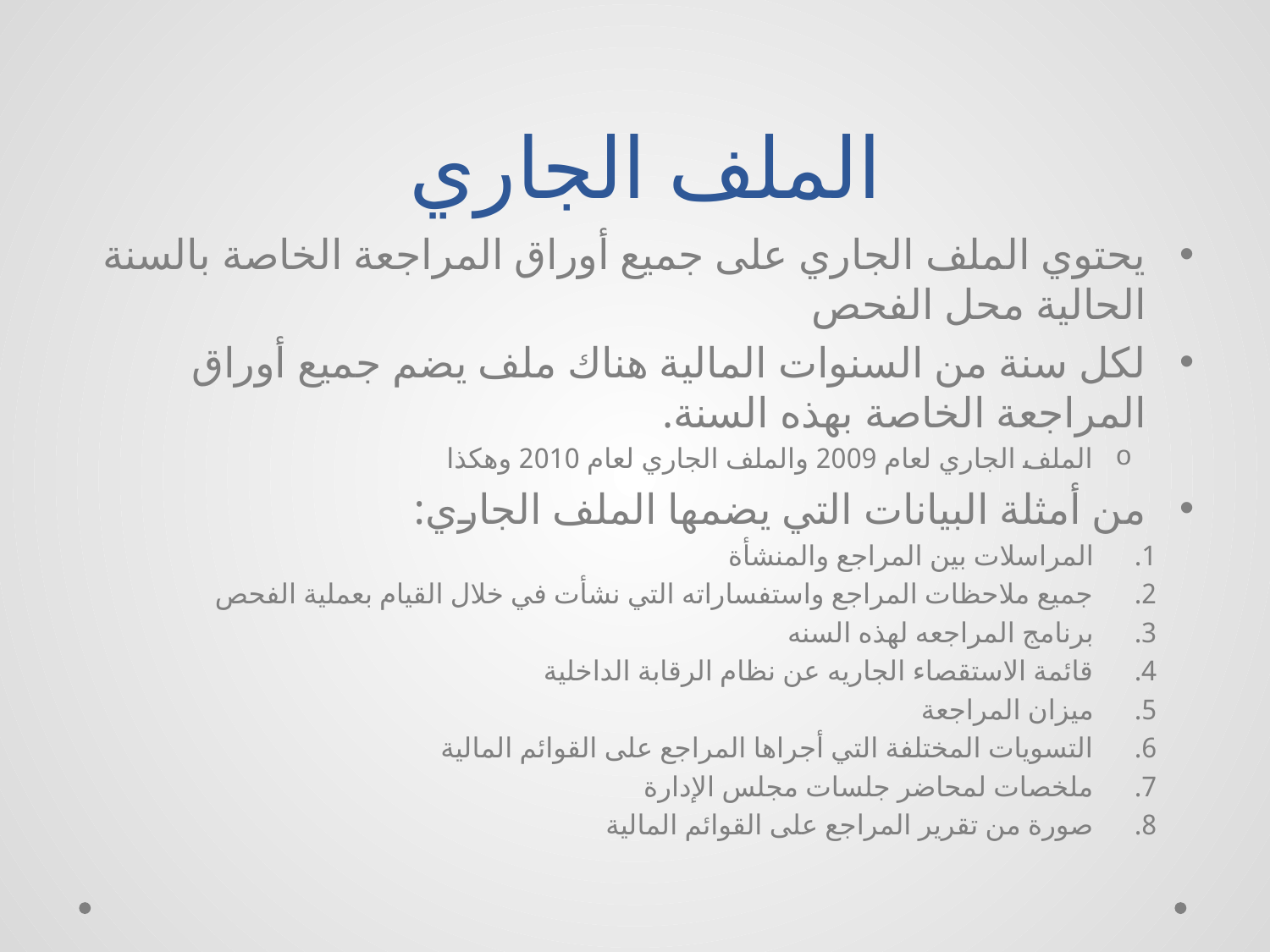

# الملف الجاري
يحتوي الملف الجاري على جميع أوراق المراجعة الخاصة بالسنة الحالية محل الفحص
لكل سنة من السنوات المالية هناك ملف يضم جميع أوراق المراجعة الخاصة بهذه السنة.
الملف الجاري لعام 2009 والملف الجاري لعام 2010 وهكذا
من أمثلة البيانات التي يضمها الملف الجاري:
المراسلات بين المراجع والمنشأة
جميع ملاحظات المراجع واستفساراته التي نشأت في خلال القيام بعملية الفحص
برنامج المراجعه لهذه السنه
قائمة الاستقصاء الجاريه عن نظام الرقابة الداخلية
ميزان المراجعة
التسويات المختلفة التي أجراها المراجع على القوائم المالية
ملخصات لمحاضر جلسات مجلس الإدارة
صورة من تقرير المراجع على القوائم المالية